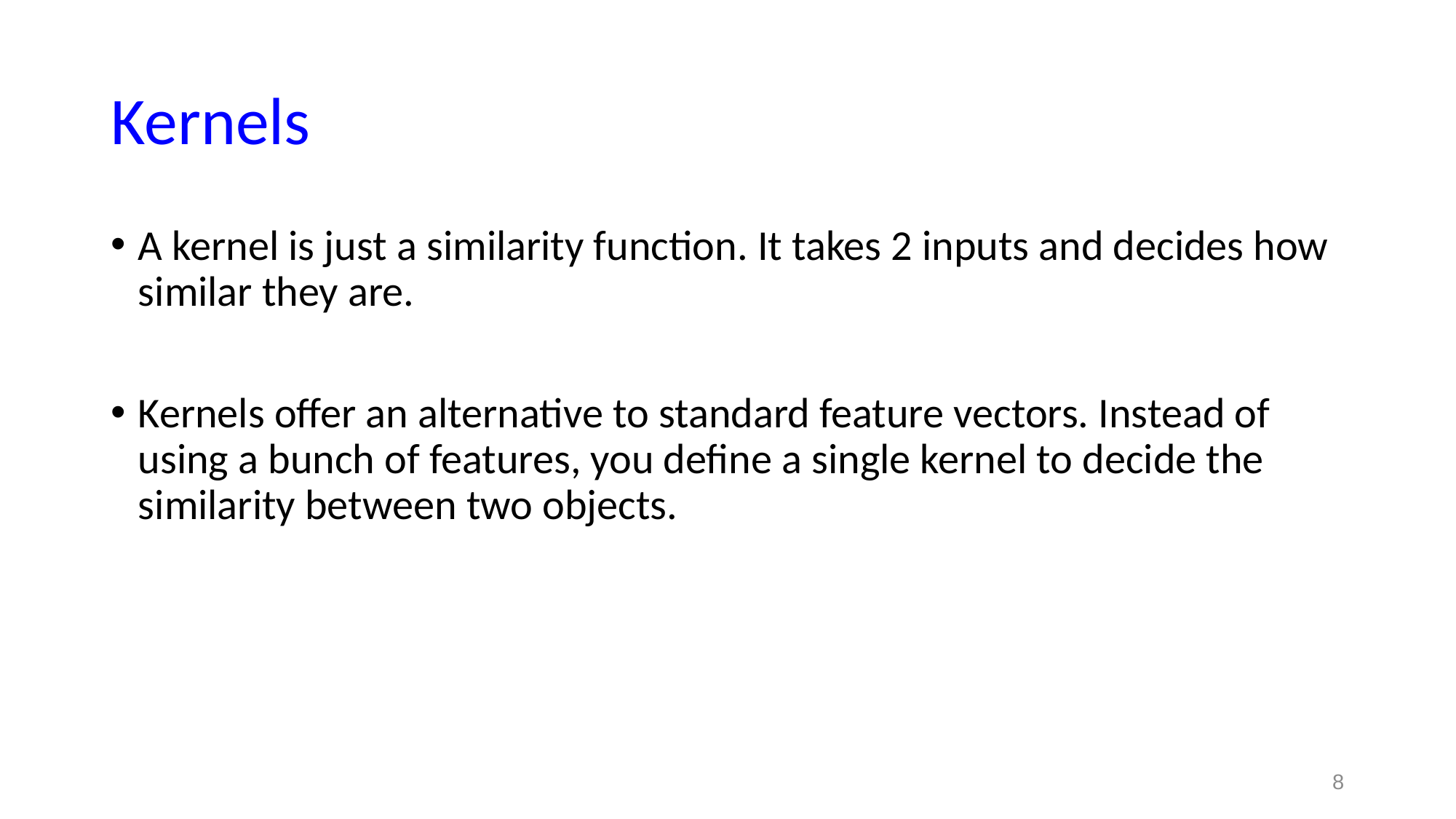

# Kernels
A kernel is just a similarity function. It takes 2 inputs and decides how similar they are.

Kernels offer an alternative to standard feature vectors. Instead of using a bunch of features, you define a single kernel to decide the similarity between two objects.

8